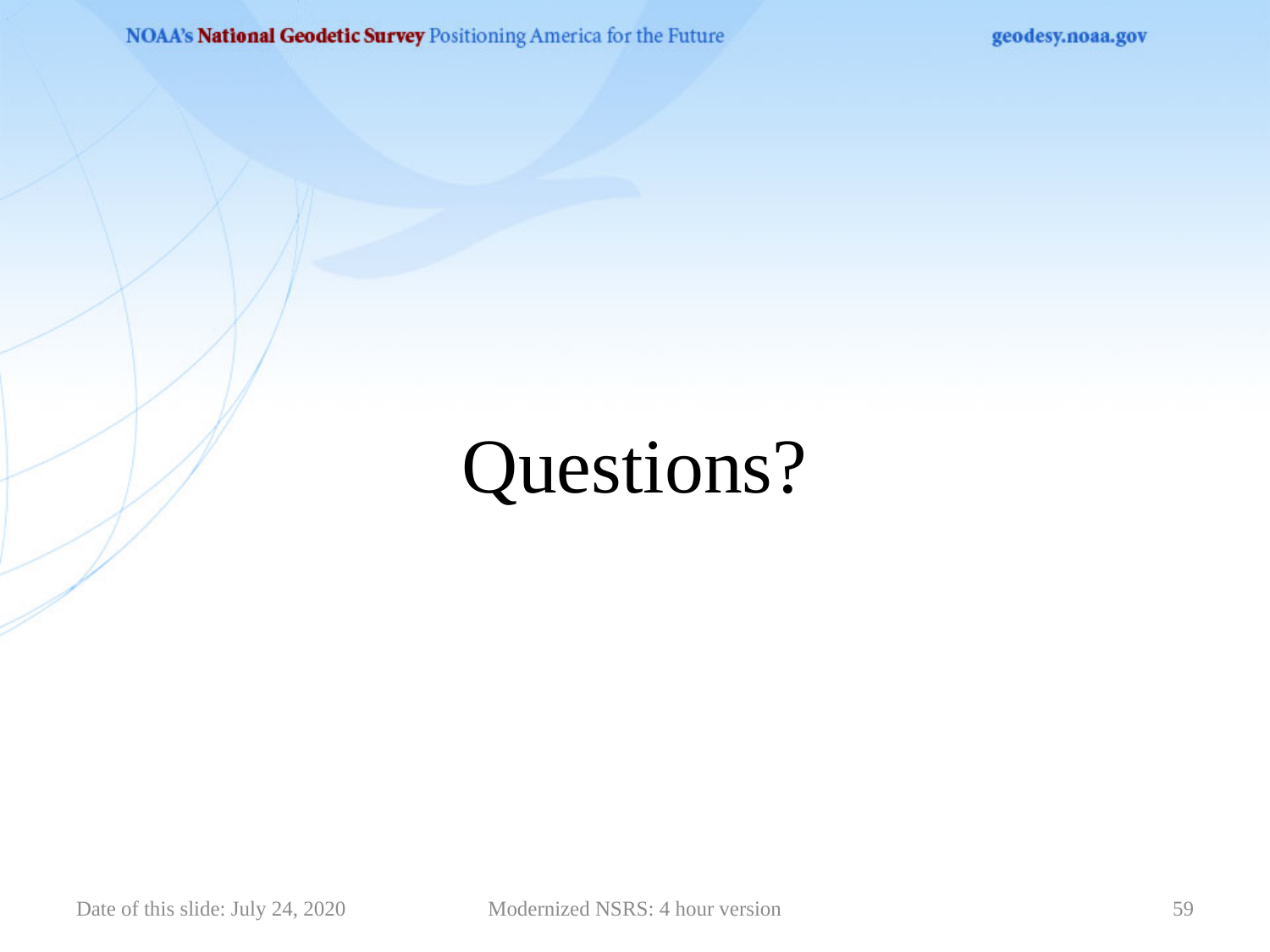

# Questions?
Date of this slide: July 24, 2020
Modernized NSRS: 4 hour version
59